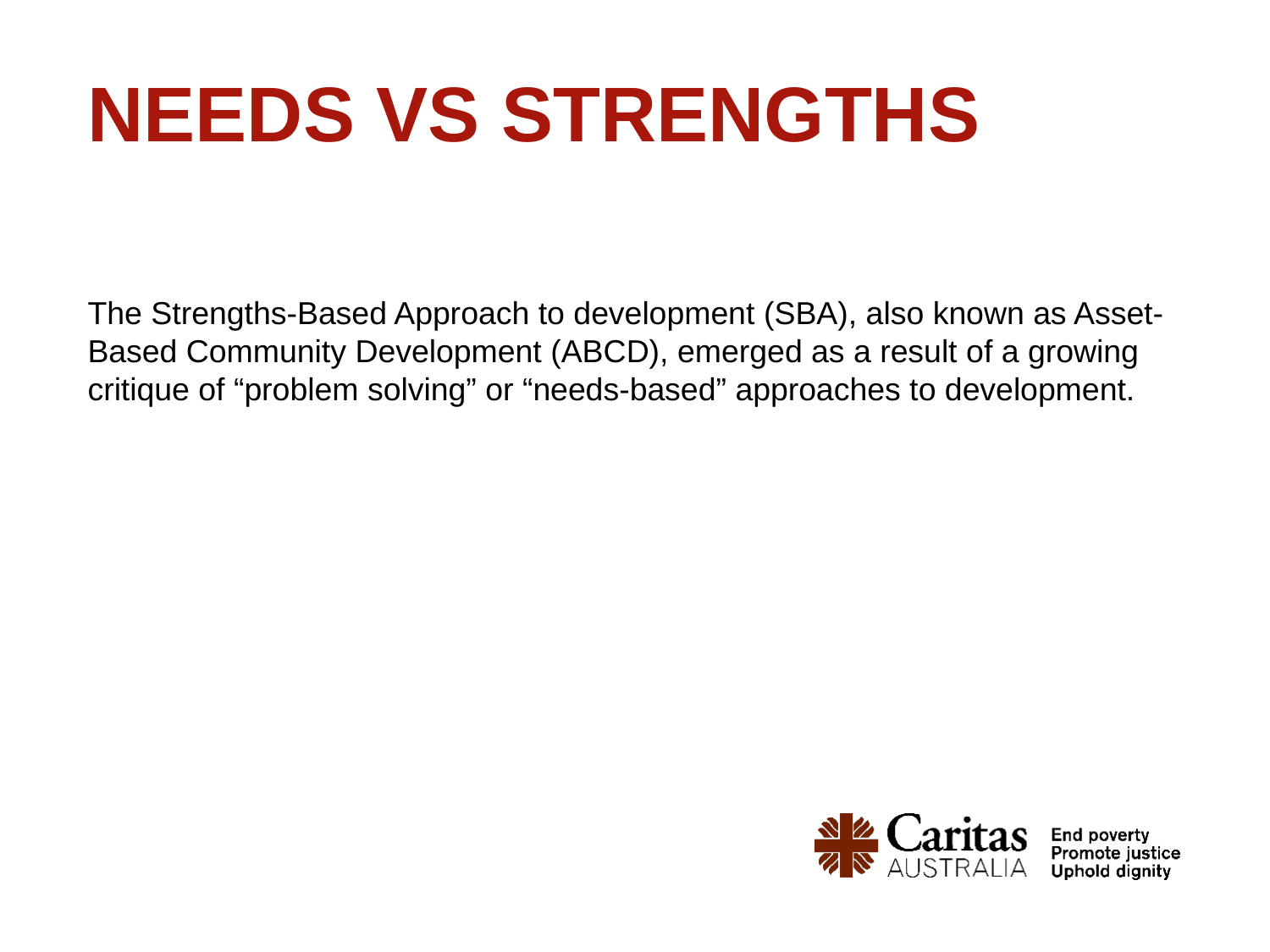

# Needs vs strengths
The Strengths-Based Approach to development (SBA), also known as Asset-Based Community Development (ABCD), emerged as a result of a growing critique of “problem solving” or “needs-based” approaches to development.